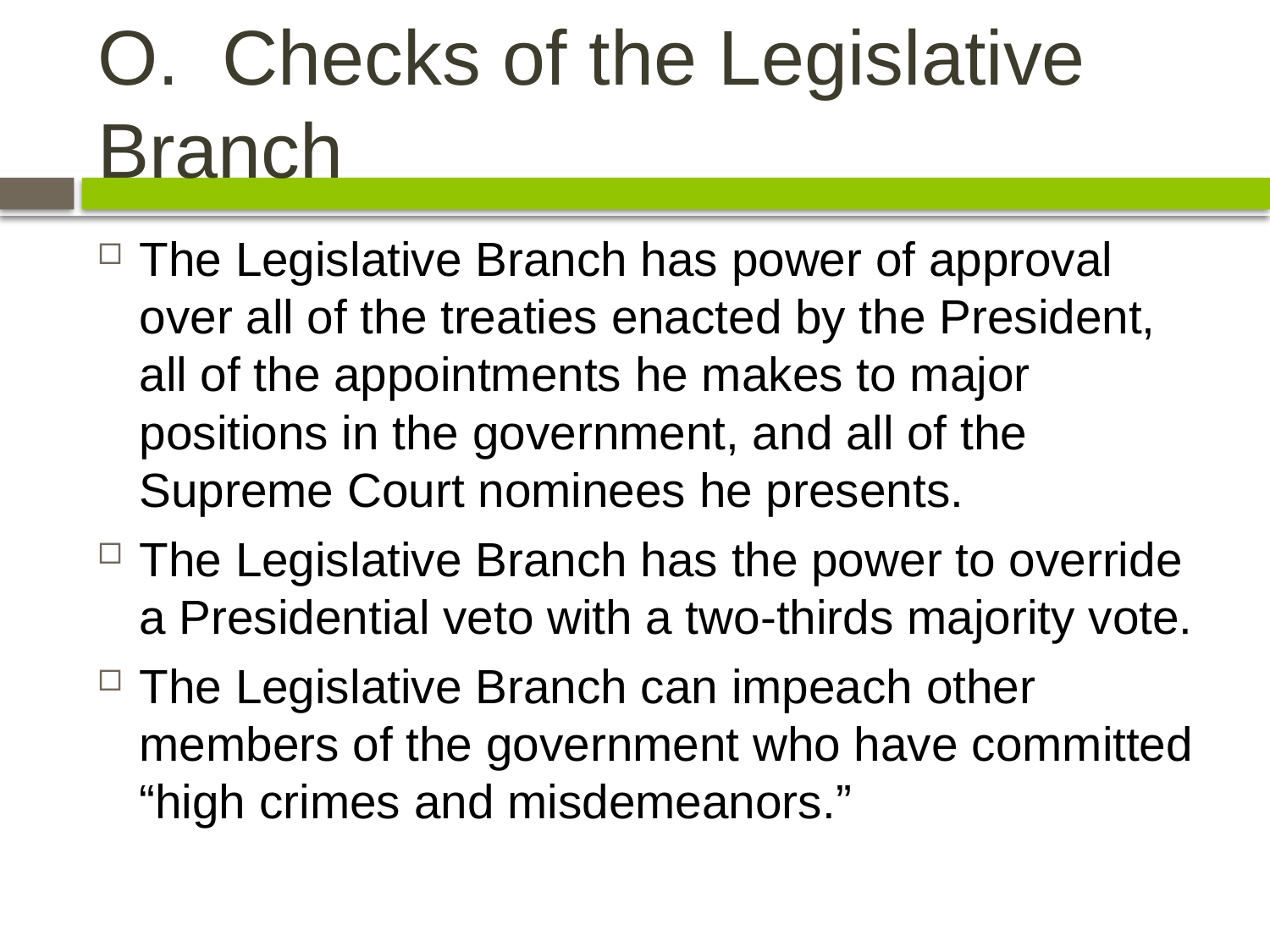

# O.  Checks of the Legislative Branch
The Legislative Branch has power of approval over all of the treaties enacted by the President, all of the appointments he makes to major positions in the government, and all of the Supreme Court nominees he presents.
The Legislative Branch has the power to override a Presidential veto with a two-thirds majority vote.
The Legislative Branch can impeach other members of the government who have committed “high crimes and misdemeanors.”